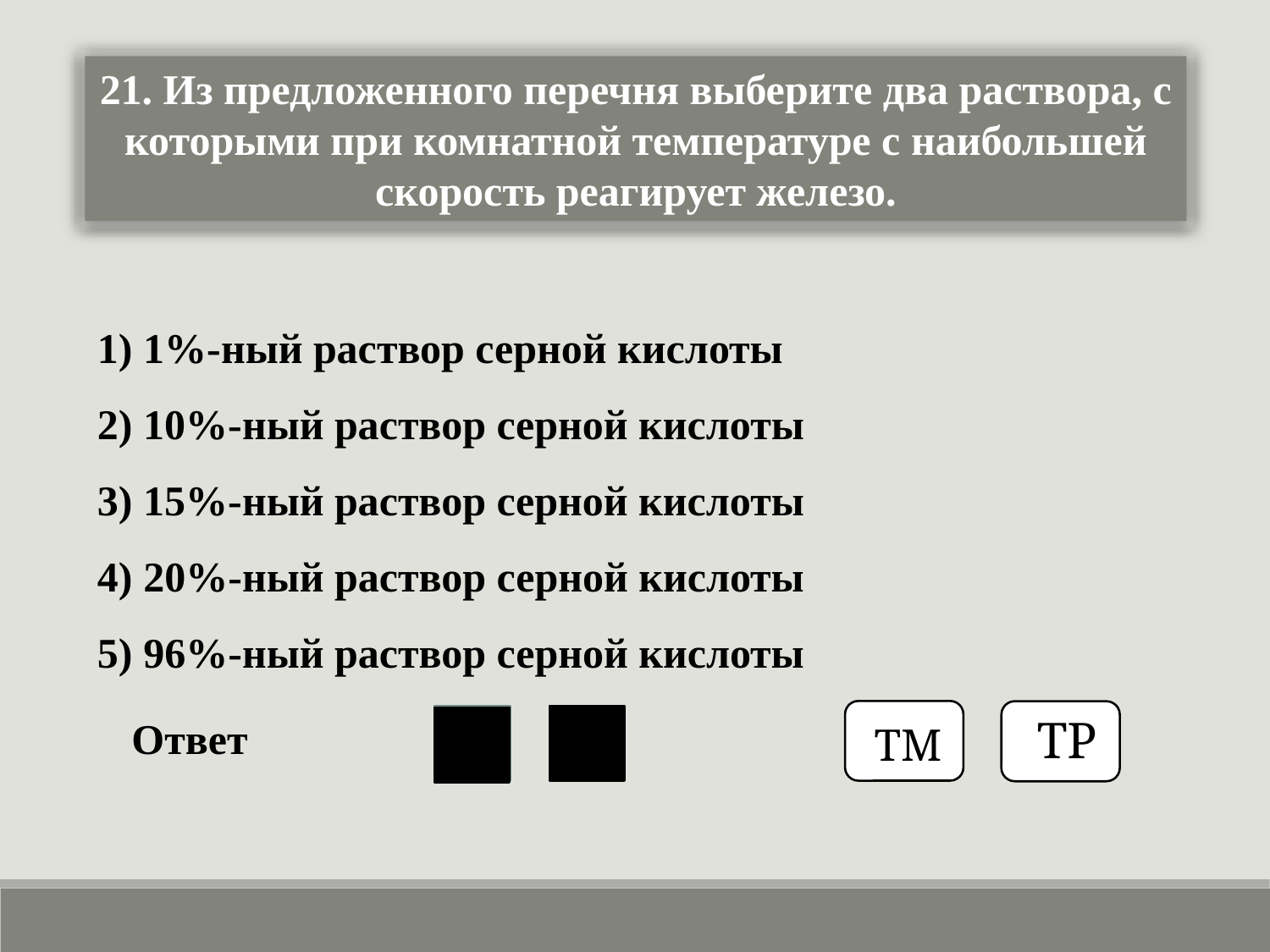

21. Из предложенного перечня выберите два раствора, с которыми при комнатной температуре с наибольшей скорость реагирует железо.
1) 1%-ный раствор серной кислоты
2) 10%-ный раствор серной кислоты
3) 15%-ный раствор серной кислоты
4) 20%-ный раствор серной кислоты
5) 96%-ный раствор серной кислоты
ТМ
ТР
   Ответ
3

4